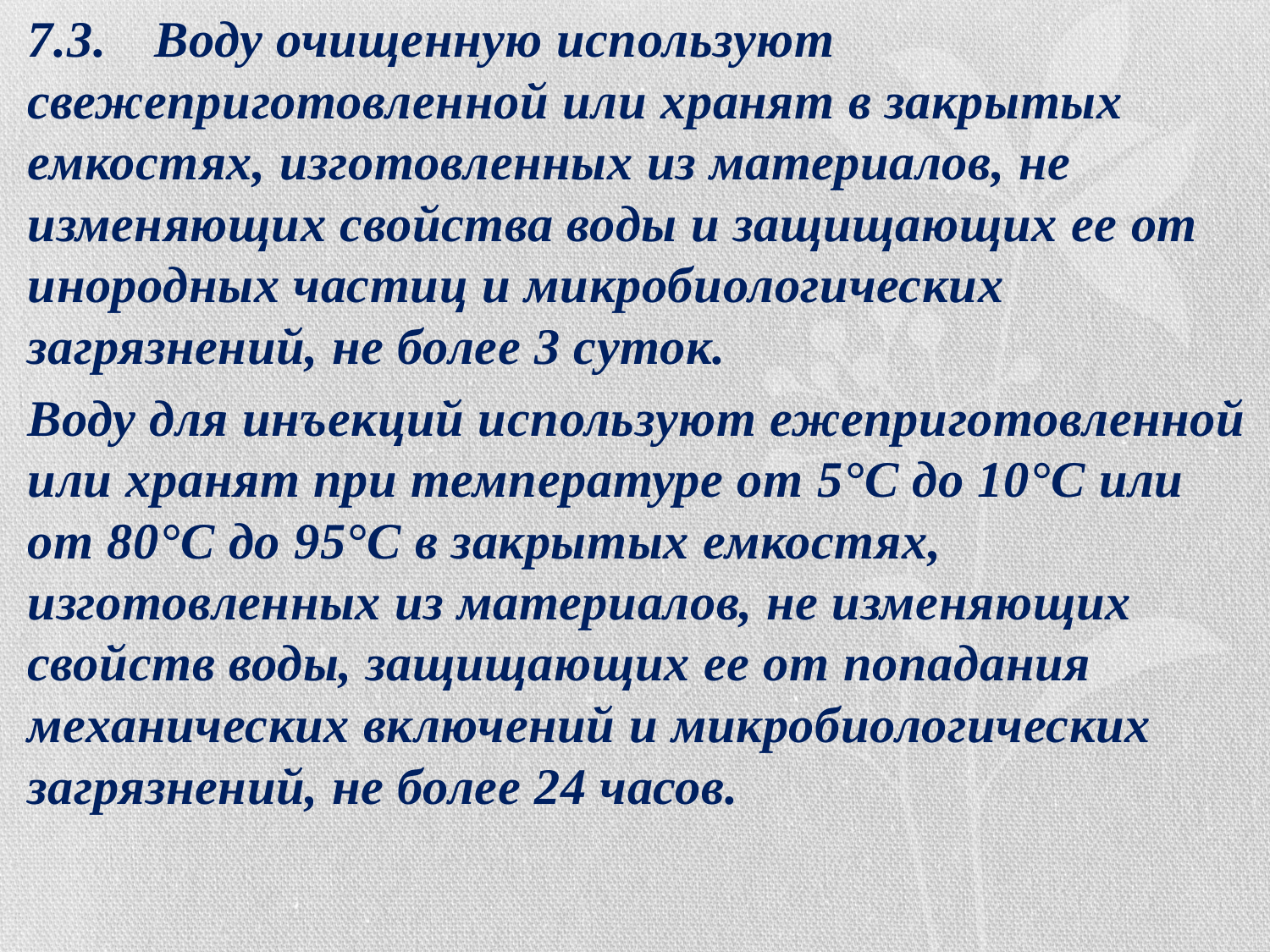

7.3.	Воду очищенную используют свежеприготовленной или хранят в закрытых емкостях, изготовленных из материалов, не изменяющих свойства воды и защищающих ее от инородных частиц и микробиологических загрязнений, не более 3 суток.
Воду для инъекций используют ежеприготовленной или хранят при температуре от 5°С до 10°С или от 80°С до 95°С в закрытых емкостях, изготовленных из материалов, не изменяющих свойств воды, защищающих ее от попадания механических включений и микробиологических загрязнений, не более 24 часов.